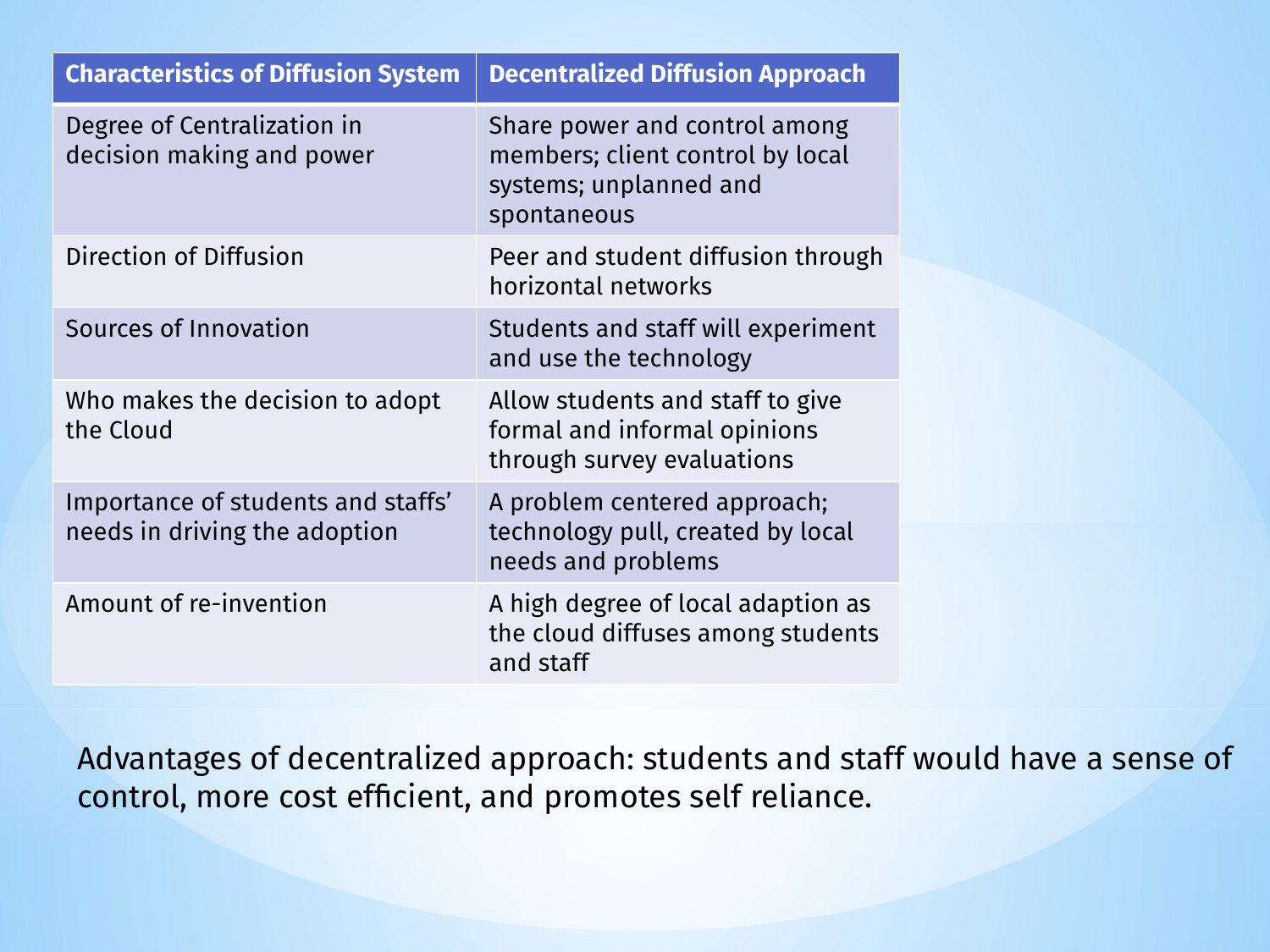

| Characteristics of Diffusion System | Decentralized Diffusion Approach |
| --- | --- |
| Degree of Centralization in decision making and power | Share power and control among members; client control by local systems; unplanned and spontaneous |
| Direction of Diffusion | Peer and student diffusion through horizontal networks |
| Sources of Innovation | Students and staff will experiment and use the technology |
| Who makes the decision to adopt the Cloud | Allow students and staff to give formal and informal opinions through survey evaluations |
| Importance of students and staffs’ needs in driving the adoption | A problem centered approach; technology pull, created by local needs and problems |
| Amount of re-invention | A high degree of local adaption as the cloud diffuses among students and staff |
Advantages of decentralized approach: students and staff would have a sense of
control, more cost efficient, and promotes self reliance.